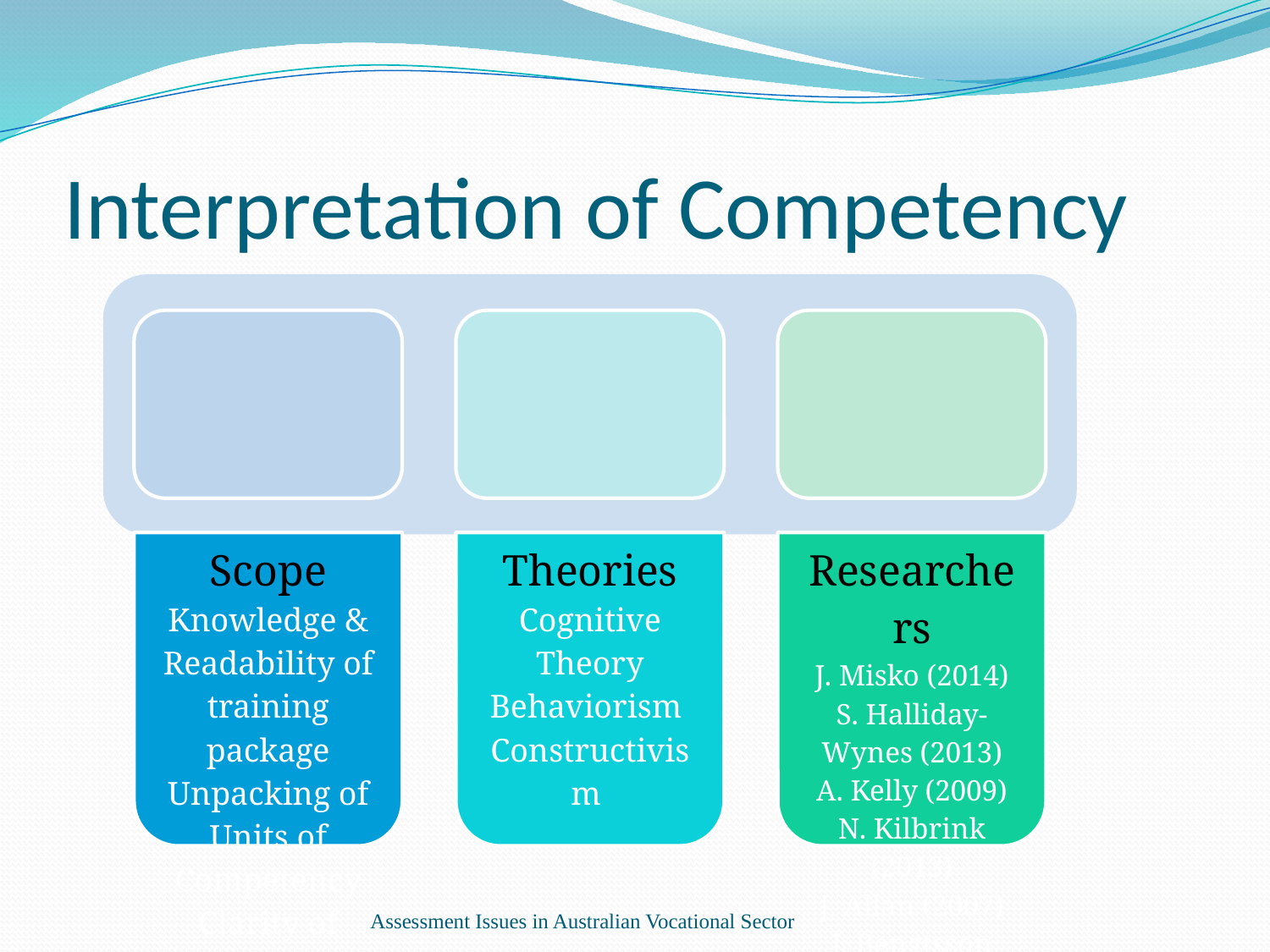

# Interpretation of Competency
Scope
Theories
Behaviorism
Researchers
J. Misko (2014)
A. Kelly (2009)
J. Allan (2007)
Assessment Issues in Australian Vocational Sector